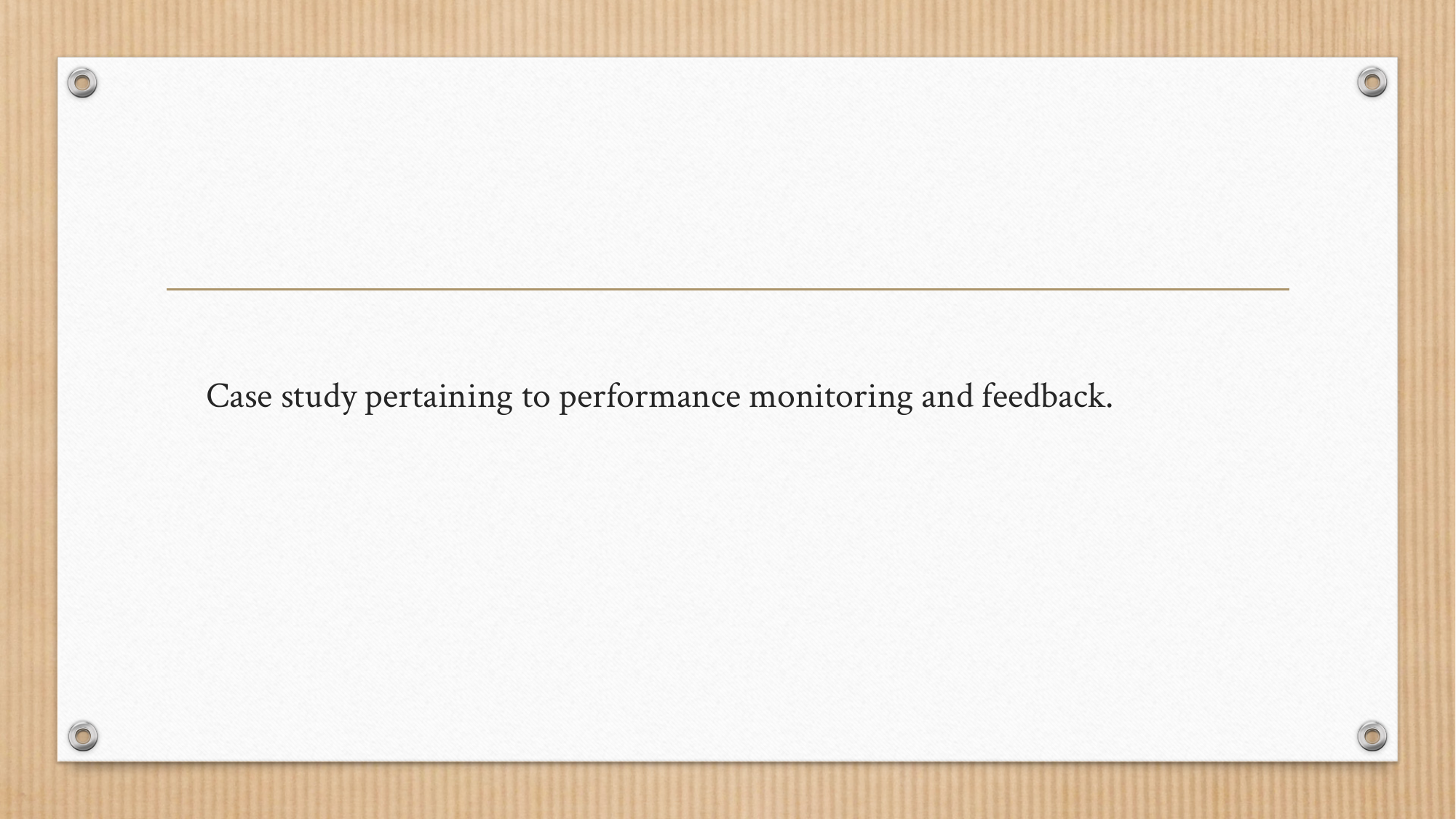

Case study pertaining to performance monitoring and feedback.